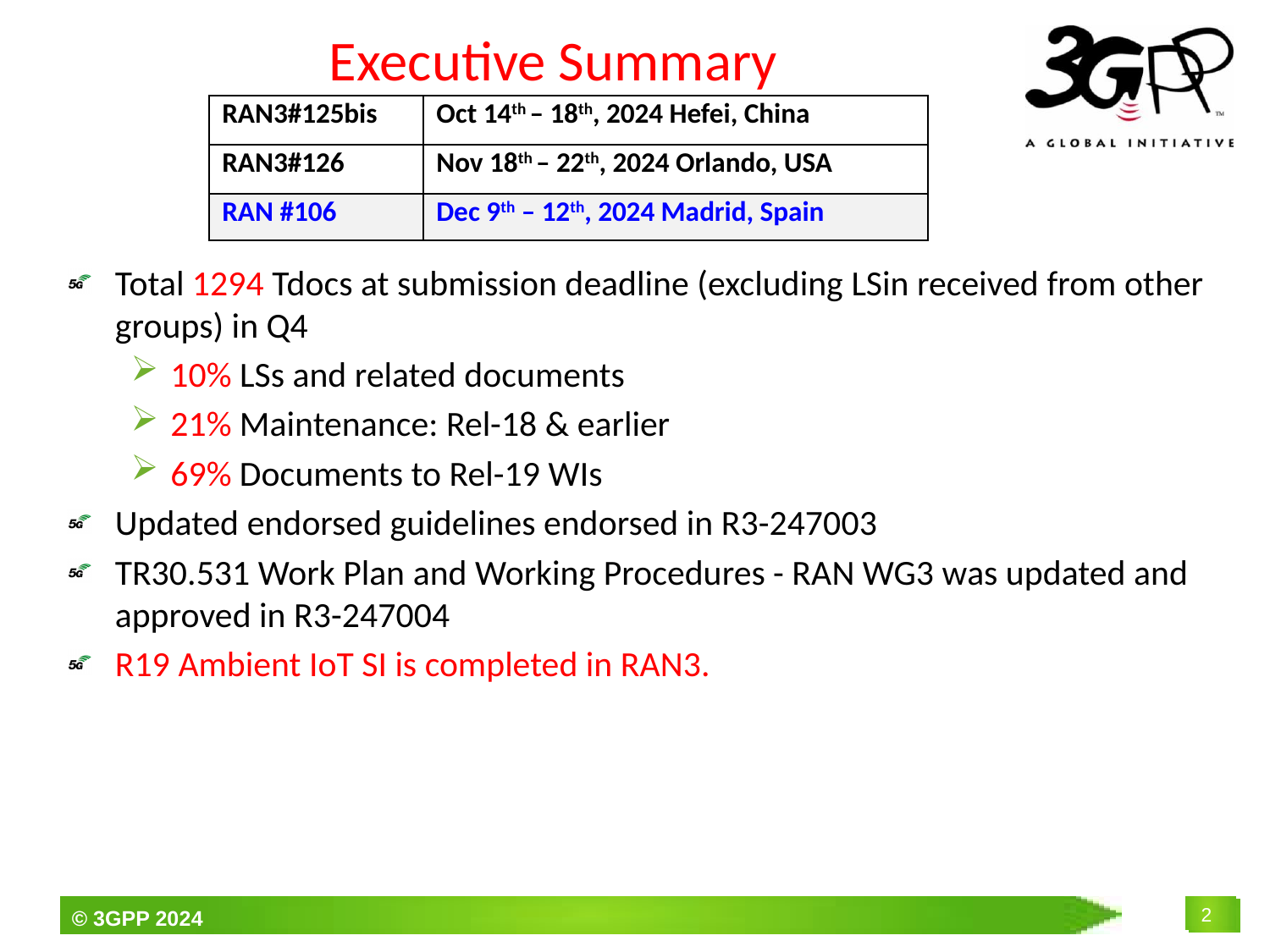

# Executive Summary
| RAN3#125bis | Oct 14th – 18th, 2024 Hefei, China |
| --- | --- |
| RAN3#126 | Nov 18th – 22th, 2024 Orlando, USA |
| RAN #106 | Dec 9th – 12th, 2024 Madrid, Spain |
Total 1294 Tdocs at submission deadline (excluding LSin received from other groups) in Q4
10% LSs and related documents
21% Maintenance: Rel-18 & earlier
69% Documents to Rel-19 WIs
Updated endorsed guidelines endorsed in R3-247003
TR30.531 Work Plan and Working Procedures - RAN WG3 was updated and approved in R3-247004
R19 Ambient IoT SI is completed in RAN3.

2